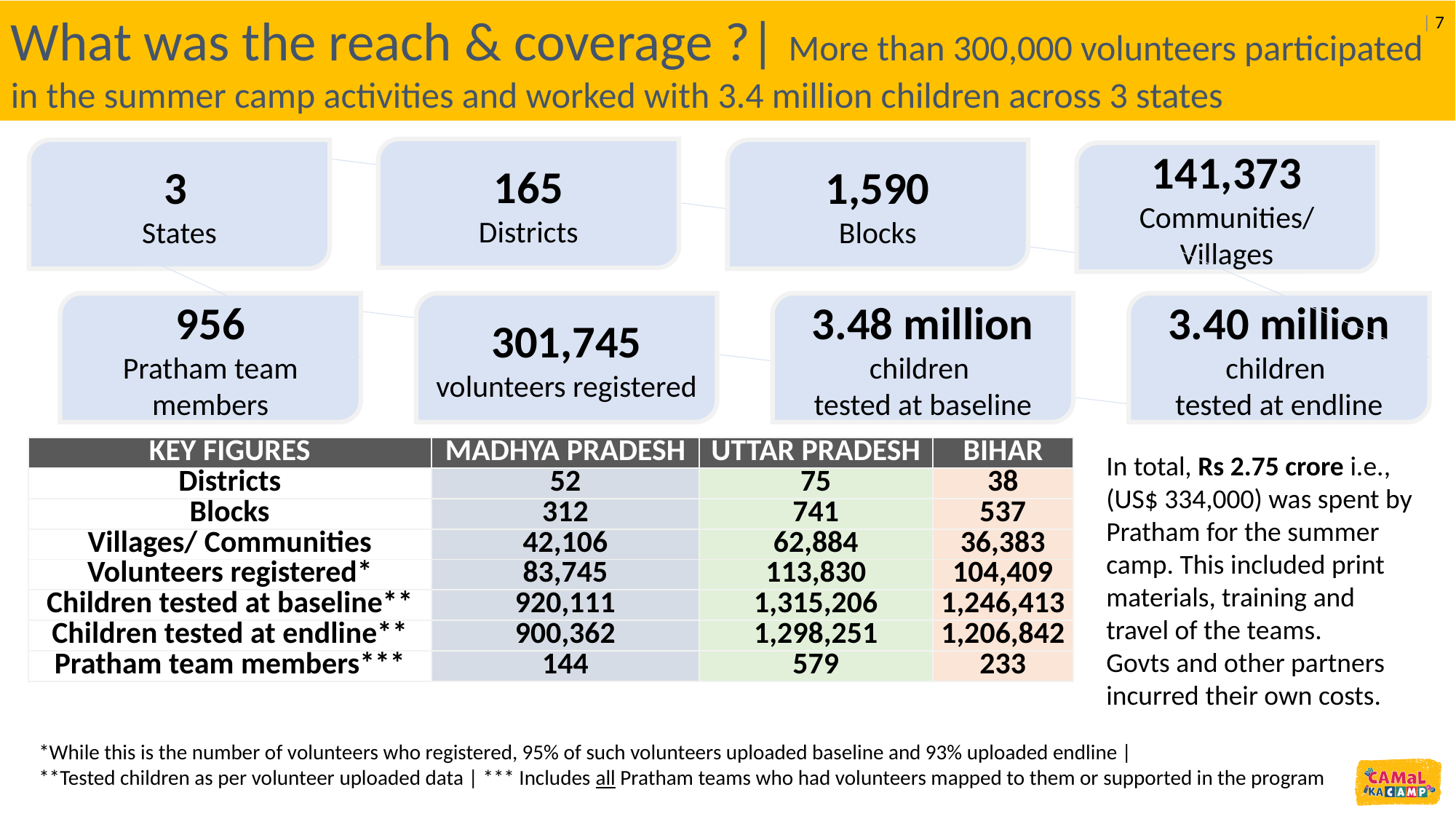

What was the reach & coverage ?| More than 300,000 volunteers participated in the summer camp activities and worked with 3.4 million children across 3 states
| 7
165
Districts
3
States
1,590
Blocks
141,373
Communities/ Villages
956
Pratham team members
301,745
volunteers registered
3.48 million children
tested at baseline
3.40 million children
tested at endline
| KEY FIGURES | MADHYA PRADESH | UTTAR PRADESH | BIHAR |
| --- | --- | --- | --- |
| Districts | 52 | 75 | 38 |
| Blocks | 312 | 741 | 537 |
| Villages/ Communities | 42,106 | 62,884 | 36,383 |
| Volunteers registered\* | 83,745 | 113,830 | 104,409 |
| Children tested at baseline\*\* | 920,111 | 1,315,206 | 1,246,413 |
| Children tested at endline\*\* | 900,362 | 1,298,251 | 1,206,842 |
| Pratham team members\*\*\* | 144 | 579 | 233 |
In total, Rs 2.75 crore i.e., (US$ 334,000) was spent by Pratham for the summer camp. This included print materials, training and travel of the teams.
Govts and other partners incurred their own costs.
*While this is the number of volunteers who registered, 95% of such volunteers uploaded baseline and 93% uploaded endline |
**Tested children as per volunteer uploaded data | *** Includes all Pratham teams who had volunteers mapped to them or supported in the program